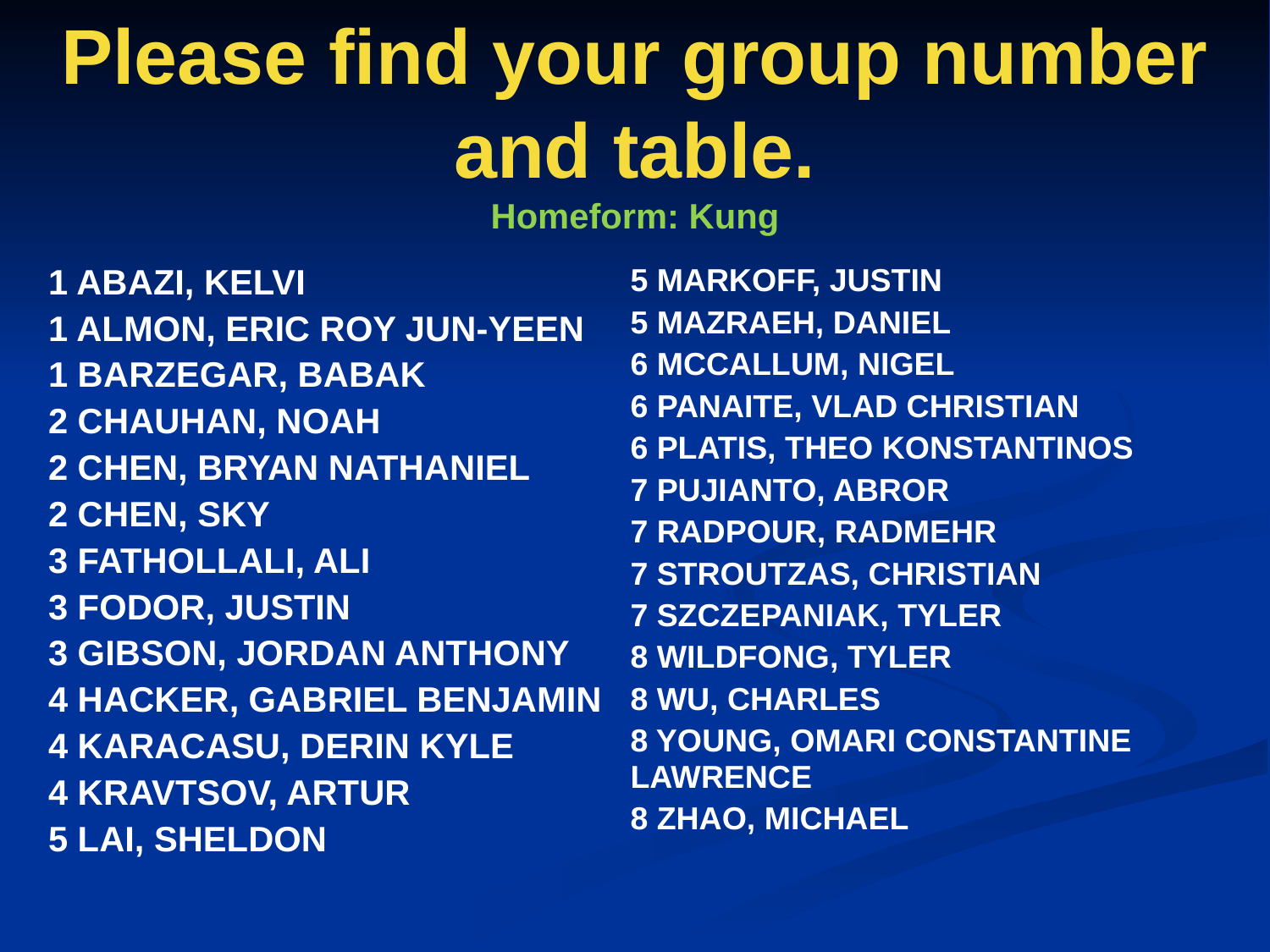

# Please find your group number and table. Homeform: Kung
| 1 ABAZI, KELVI 1 ALMON, ERIC ROY JUN-YEEN 1 BARZEGAR, BABAK 2 CHAUHAN, NOAH 2 CHEN, BRYAN NATHANIEL 2 CHEN, SKY 3 FATHOLLALI, ALI 3 FODOR, JUSTIN 3 GIBSON, JORDAN ANTHONY 4 HACKER, GABRIEL BENJAMIN 4 KARACASU, DERIN KYLE 4 KRAVTSOV, ARTUR 5 LAI, SHELDON | 5 MARKOFF, JUSTIN 5 MAZRAEH, DANIEL 6 MCCALLUM, NIGEL 6 PANAITE, VLAD CHRISTIAN 6 PLATIS, THEO KONSTANTINOS 7 PUJIANTO, ABROR 7 RADPOUR, RADMEHR 7 STROUTZAS, CHRISTIAN 7 SZCZEPANIAK, TYLER 8 WILDFONG, TYLER 8 WU, CHARLES 8 YOUNG, OMARI CONSTANTINE LAWRENCE 8 ZHAO, MICHAEL |
| --- | --- |